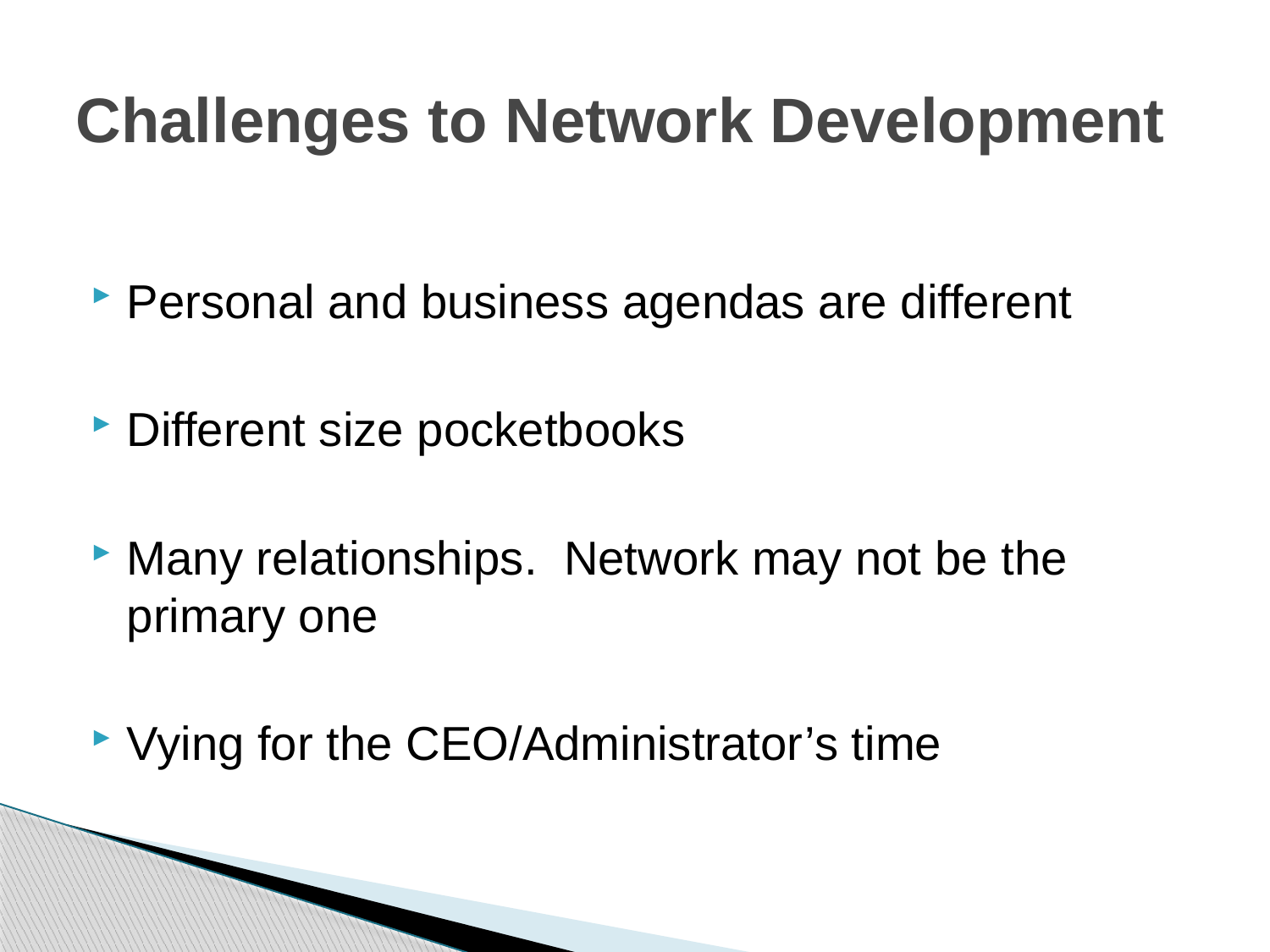

# Challenges to Network Development
Personal and business agendas are different

Different size pocketbooks

Many relationships.  Network may not be the primary one

Vying for the CEO/Administrator’s time